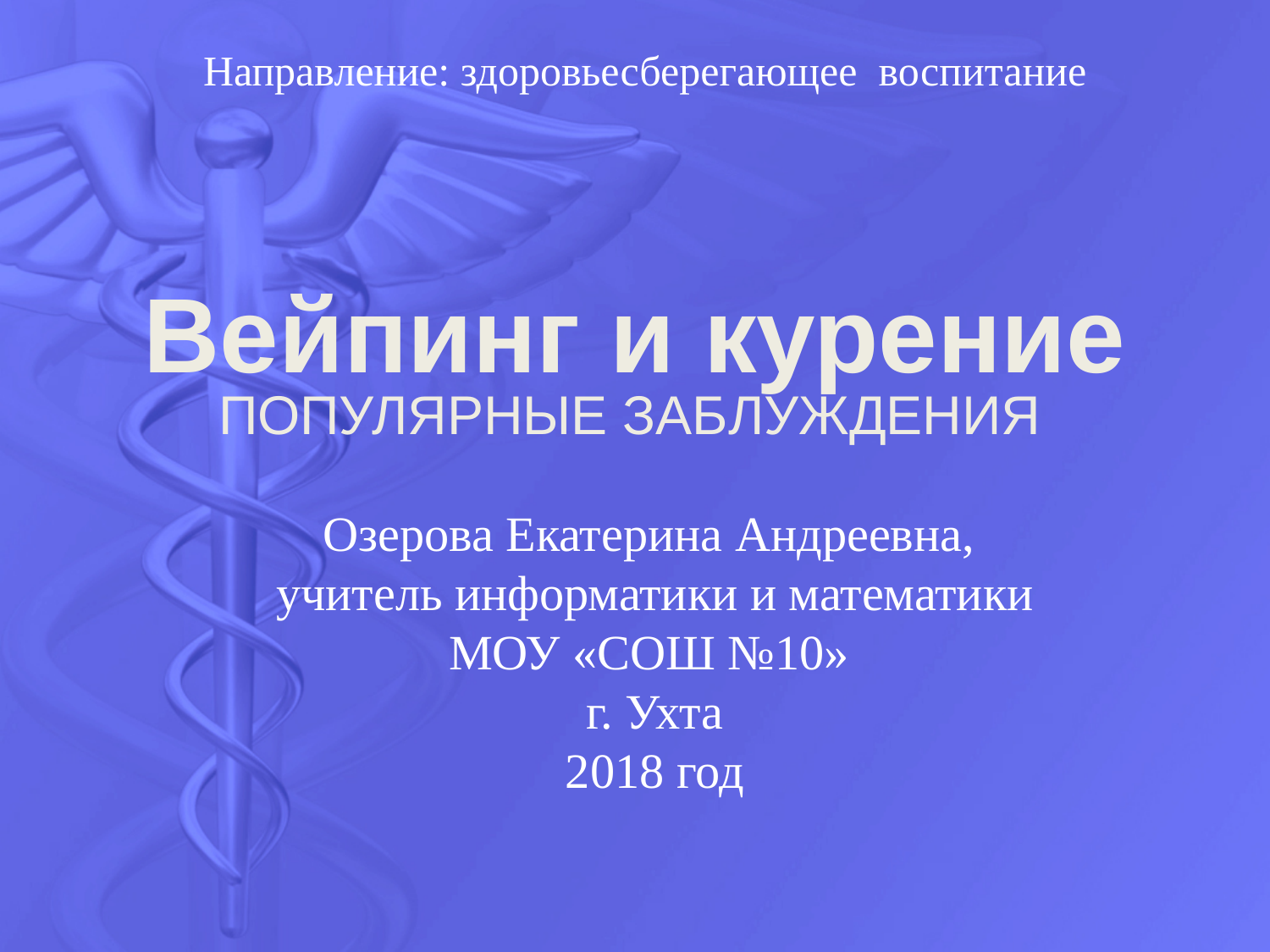

Направление: здоровьесберегающее  воспитание
# Вейпинг и курение
ПОПУЛЯРНЫЕ ЗАБЛУЖДЕНИЯ
Озерова Екатерина Андреевна,
учитель информатики и математики
МОУ «СОШ №10»
г. Ухта
2018 год